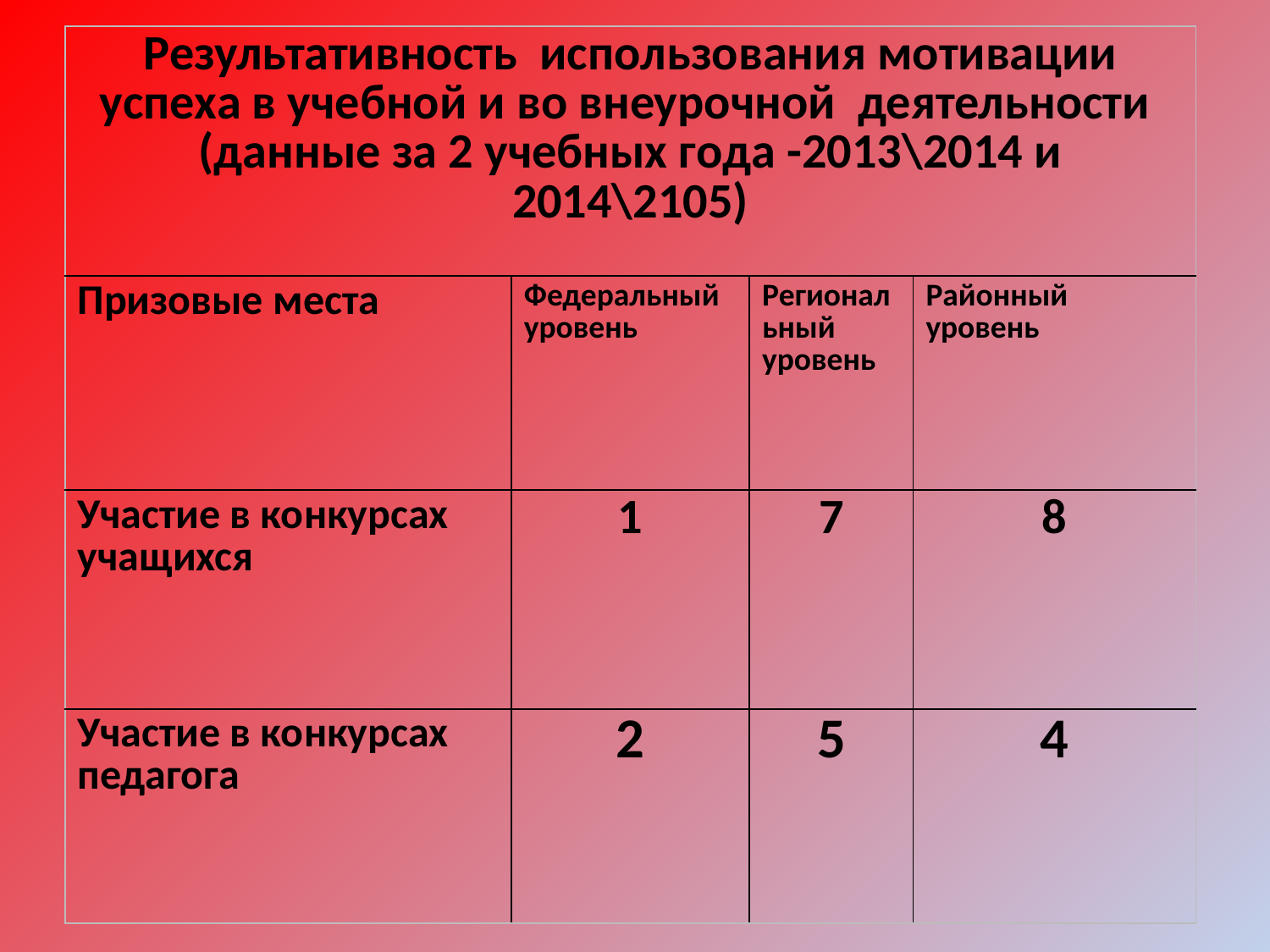

| Результативность использования мотивации успеха в учебной и во внеурочной деятельности (данные за 2 учебных года -2013\2014 и 2014\2105) |  |  |  |
| --- | --- | --- | --- |
| Призовые места | Федеральный уровень | Региональный уровень | Районный уровень |
| Участие в конкурсах учащихся | 1 | 7 | 8 |
| Участие в конкурсах педагога | 2 | 5 | 4 |